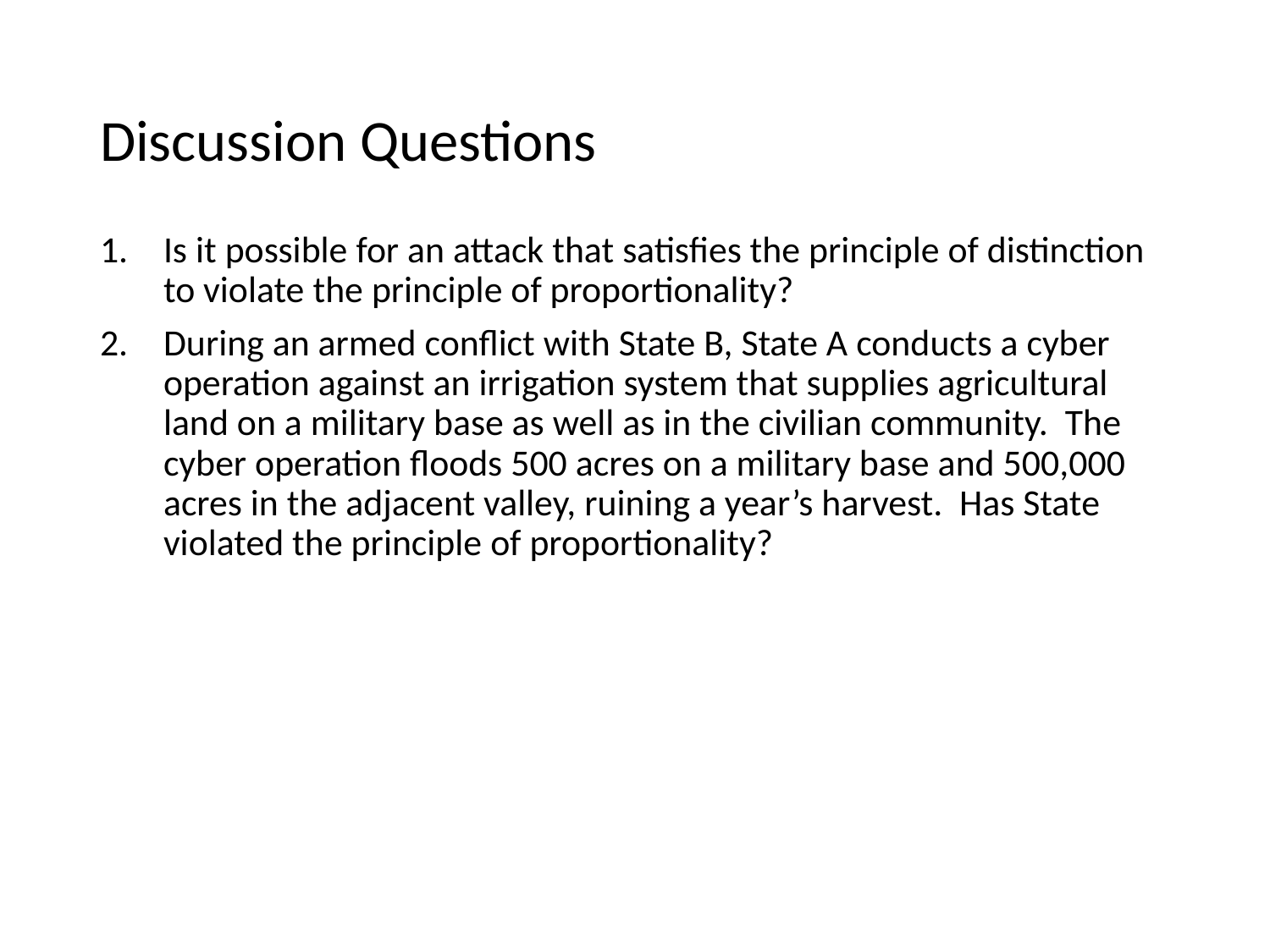

# Discussion Questions
Is it possible for an attack that satisfies the principle of distinction to violate the principle of proportionality?
During an armed conflict with State B, State A conducts a cyber operation against an irrigation system that supplies agricultural land on a military base as well as in the civilian community.  The cyber operation floods 500 acres on a military base and 500,000 acres in the adjacent valley, ruining a year’s harvest.  Has State violated the principle of proportionality?